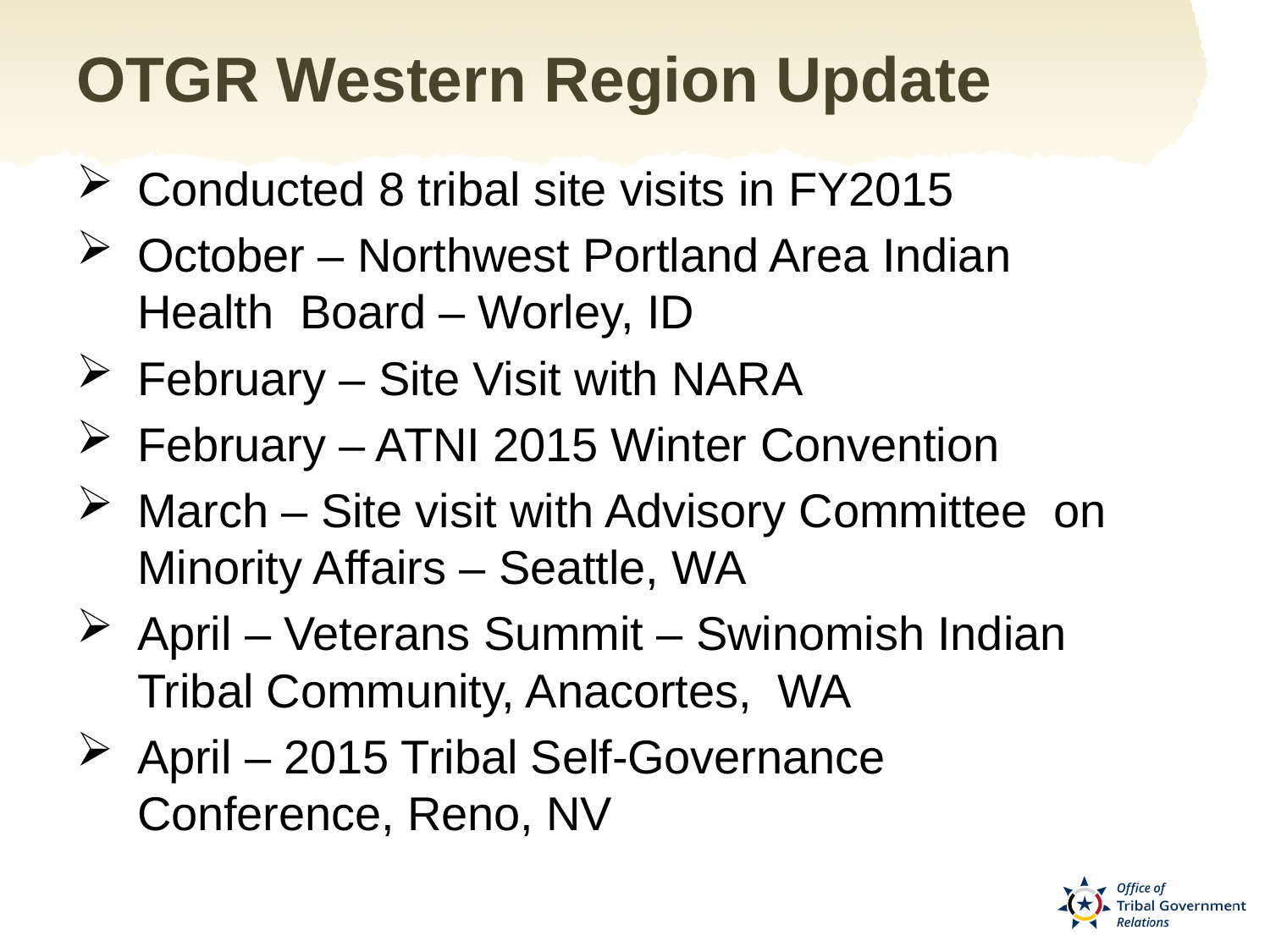

# OTGR Western Region Update
Conducted 8 tribal site visits in FY2015
October – Northwest Portland Area Indian Health  Board – Worley, ID
February – Site Visit with NARA
February – ATNI 2015 Winter Convention
March – Site visit with Advisory Committee  on Minority Affairs – Seattle, WA
April – Veterans Summit – Swinomish Indian Tribal Community, Anacortes,  WA
April – 2015 Tribal Self-Governance Conference, Reno, NV